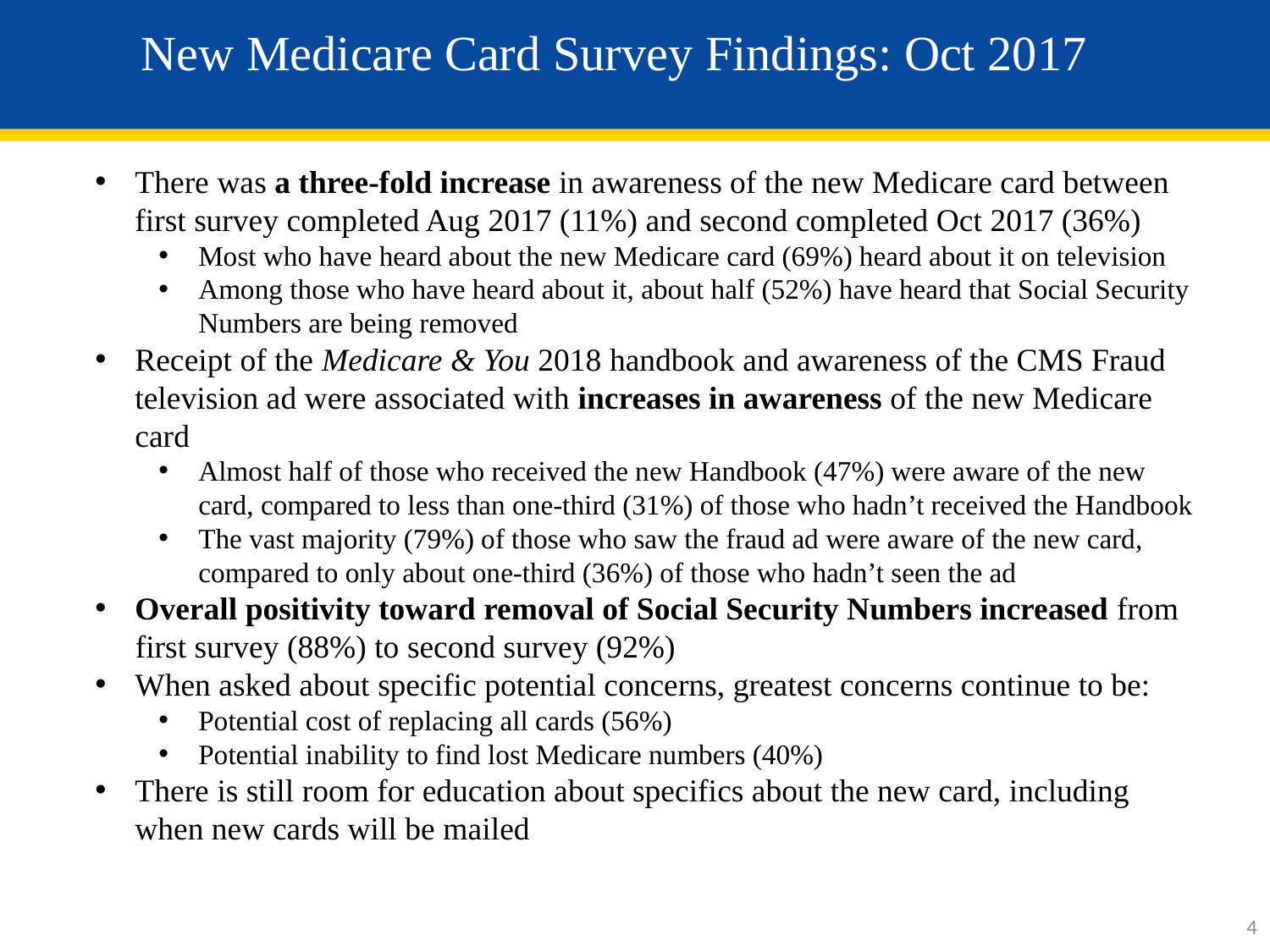

# New Medicare Card Survey Findings: Oct 2017
There was a three-fold increase in awareness of the new Medicare card between first survey completed Aug 2017 (11%) and second completed Oct 2017 (36%)
Most who have heard about the new Medicare card (69%) heard about it on television
Among those who have heard about it, about half (52%) have heard that Social Security Numbers are being removed
Receipt of the Medicare & You 2018 handbook and awareness of the CMS Fraud television ad were associated with increases in awareness of the new Medicare card
Almost half of those who received the new Handbook (47%) were aware of the new card, compared to less than one-third (31%) of those who hadn’t received the Handbook
The vast majority (79%) of those who saw the fraud ad were aware of the new card, compared to only about one-third (36%) of those who hadn’t seen the ad
Overall positivity toward removal of Social Security Numbers increased from
     first survey (88%) to second survey (92%)
When asked about specific potential concerns, greatest concerns continue to be:
Potential cost of replacing all cards (56%)
Potential inability to find lost Medicare numbers (40%)
There is still room for education about specifics about the new card, including when new cards will be mailed

4